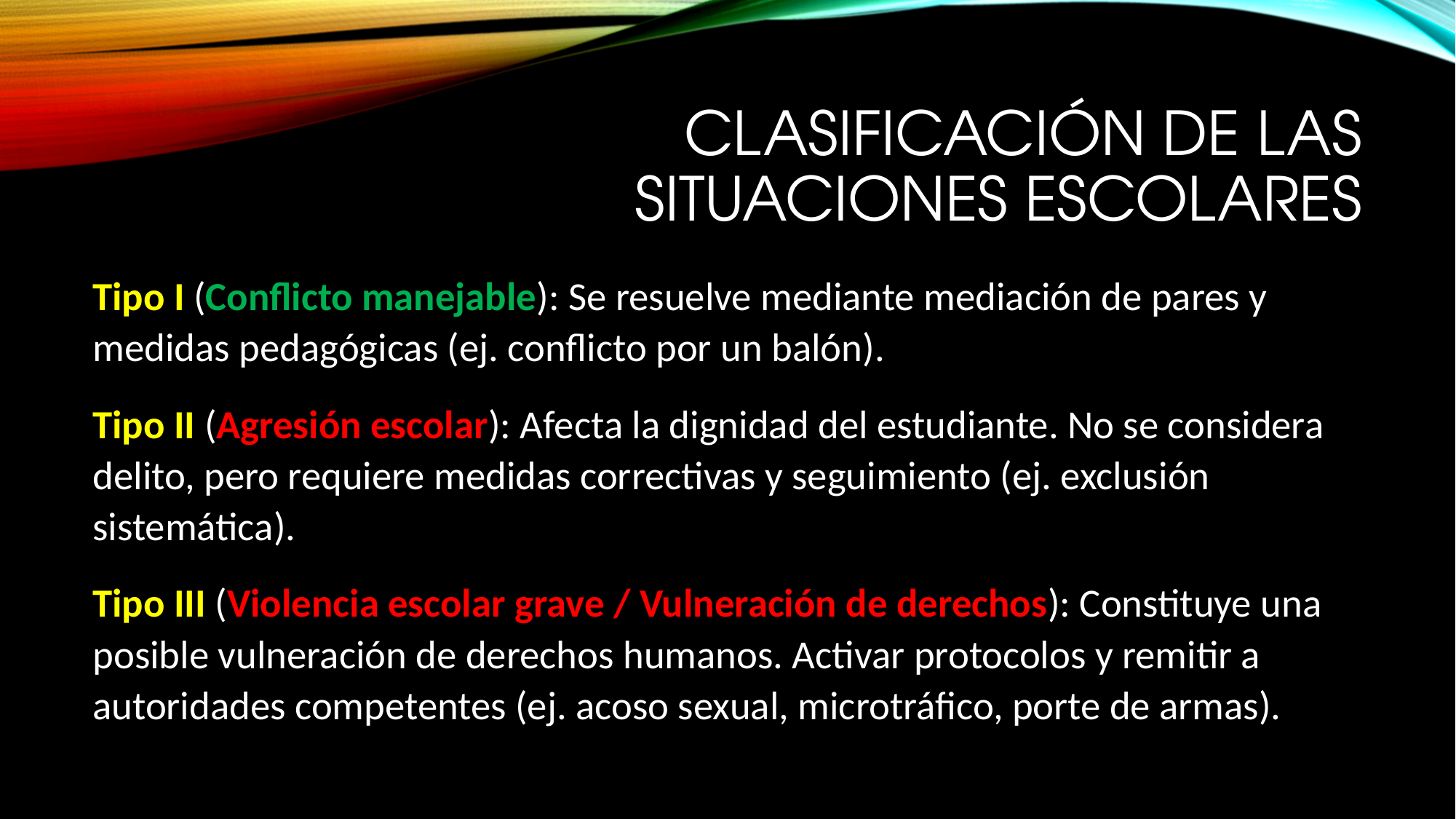

# Clasificación de las Situaciones Escolares
Tipo I (Conflicto manejable): Se resuelve mediante mediación de pares y medidas pedagógicas (ej. conflicto por un balón).
Tipo II (Agresión escolar): Afecta la dignidad del estudiante. No se considera delito, pero requiere medidas correctivas y seguimiento (ej. exclusión sistemática).
Tipo III (Violencia escolar grave / Vulneración de derechos): Constituye una posible vulneración de derechos humanos. Activar protocolos y remitir a autoridades competentes (ej. acoso sexual, microtráfico, porte de armas).